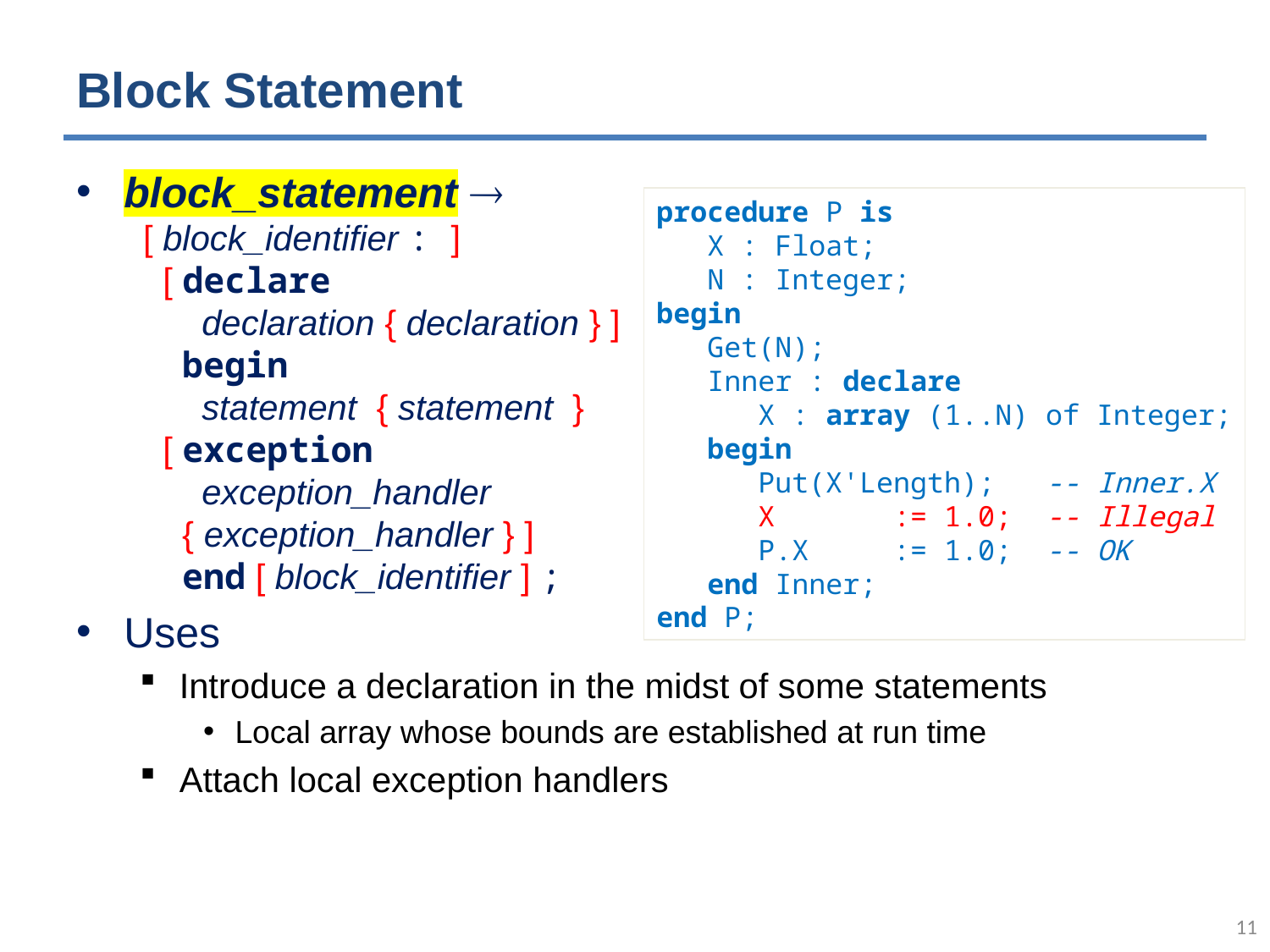

# Block Statement
block_statement →
  [ block_identifier : ]
    [ declare
        declaration { declaration } ]
      begin
        statement  { statement  }
    [ exception
        exception_handler
      { exception_handler } ]
      end [ block_identifier ] ;
Uses
Introduce a declaration in the midst of some statements
Local array whose bounds are established at run time
Attach local exception handlers

procedure P is
   X : Float;
   N : Integer;
begin
   Get(N);
   Inner : declare
      X : array (1..N) of Integer;
   begin
      Put(X'Length);   -- Inner.X
      X       := 1.0;  -- Illegal
      P.X     := 1.0;  -- OK
   end Inner;
end P;
11